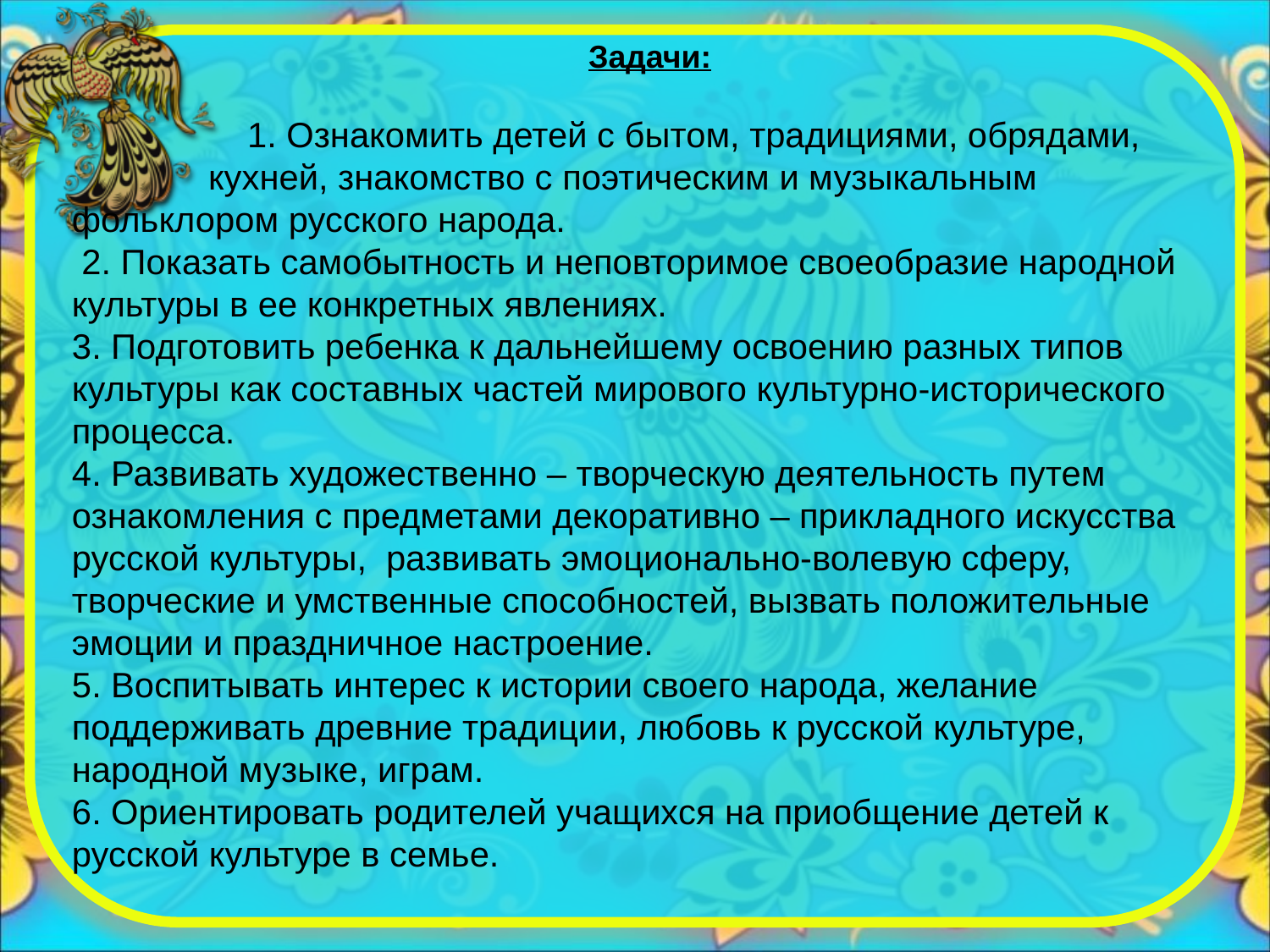

Задачи:

                  1. Ознакомить детей с бытом, традициями, обрядами,
              кухней, знакомство с поэтическим и музыкальным фольклором русского народа.
 2. Показать самобытность и неповторимое своеобразие народной культуры в ее конкретных явлениях.
3. Подготовить ребенка к дальнейшему освоению разных типов культуры как составных частей мирового культурно-исторического процесса.
4. Развивать художественно – творческую деятельность путем ознакомления с предметами декоративно – прикладного искусства русской культуры,  развивать эмоционально-волевую сферу, творческие и умственные способностей, вызвать положительные эмоции и праздничное настроение.
5. Воспитывать интерес к истории своего народа, желание поддерживать древние традиции, любовь к русской культуре, народной музыке, играм.
6. Ориентировать родителей учащихся на приобщение детей к русской культуре в семье.